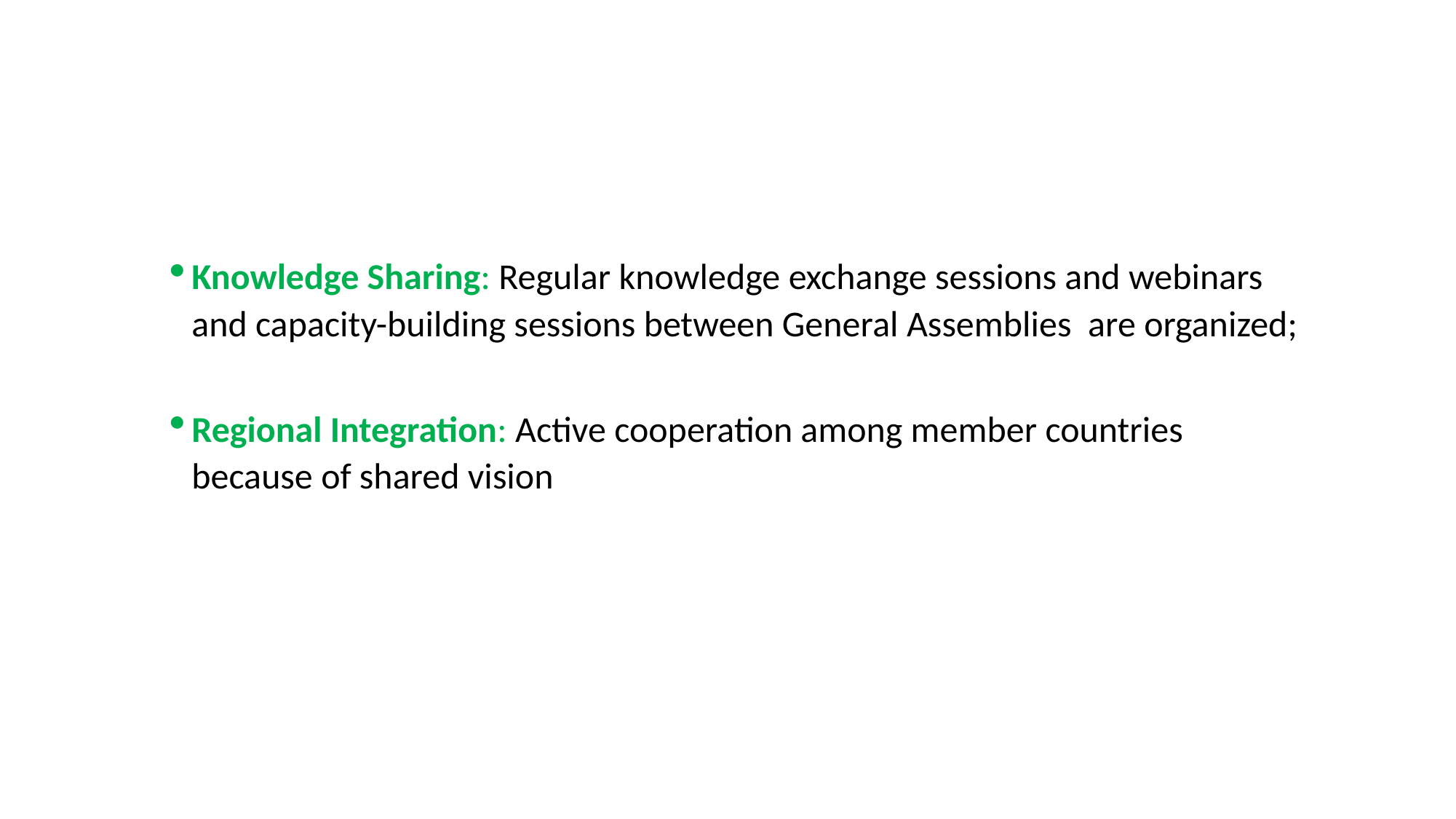

Knowledge Sharing: Regular knowledge exchange sessions and webinars and capacity-building sessions between General Assemblies  are organized;

Regional Integration: Active cooperation among member countries because of shared vision